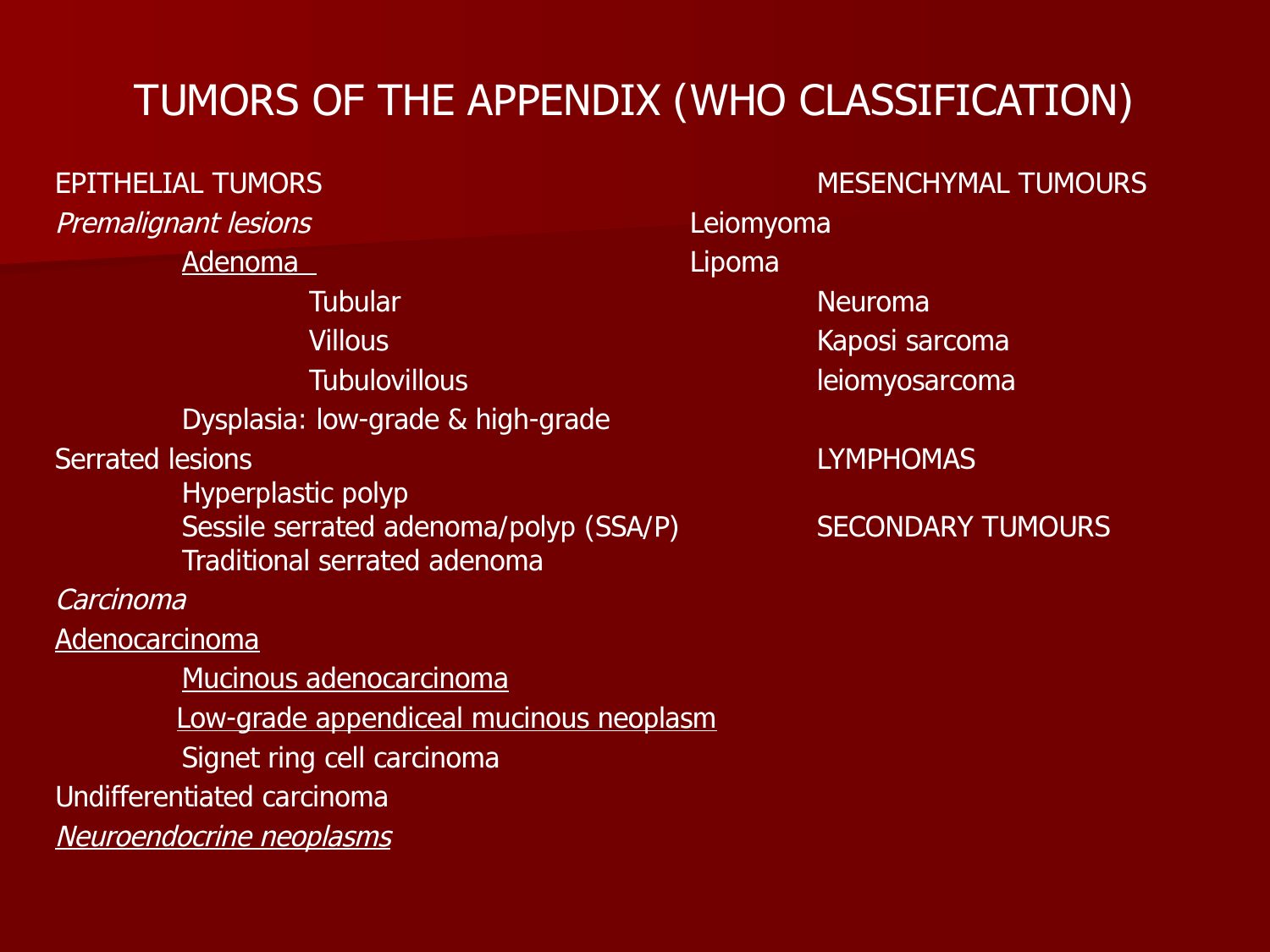

# TUMORS OF THE APPENDIX (WHO CLASSIFICATION)
EPITHELIAL TUMORS                        		 	MESENCHYMAL TUMOURS
Premalignant lesions                                           	Leiomyoma
	Adenoma                                             	Lipoma
		Tubular                                  	Neuroma
		Villous                                    	Kaposi sarcoma
		Tubulovillous                          	leiomyosarcoma
	Dysplasia: low-grade & high-grade
Serrated lesions 					LYMPHOMAS
	Hyperplastic polyp
	Sessile serrated adenoma/polyp (SSA/P)       	SECONDARY TUMOURS
	Traditional serrated adenoma
Carcinoma
Adenocarcinoma
	Mucinous adenocarcinoma
              Low-grade appendiceal mucinous neoplasm
	Signet ring cell carcinoma
Undifferentiated carcinoma
Neuroendocrine neoplasms